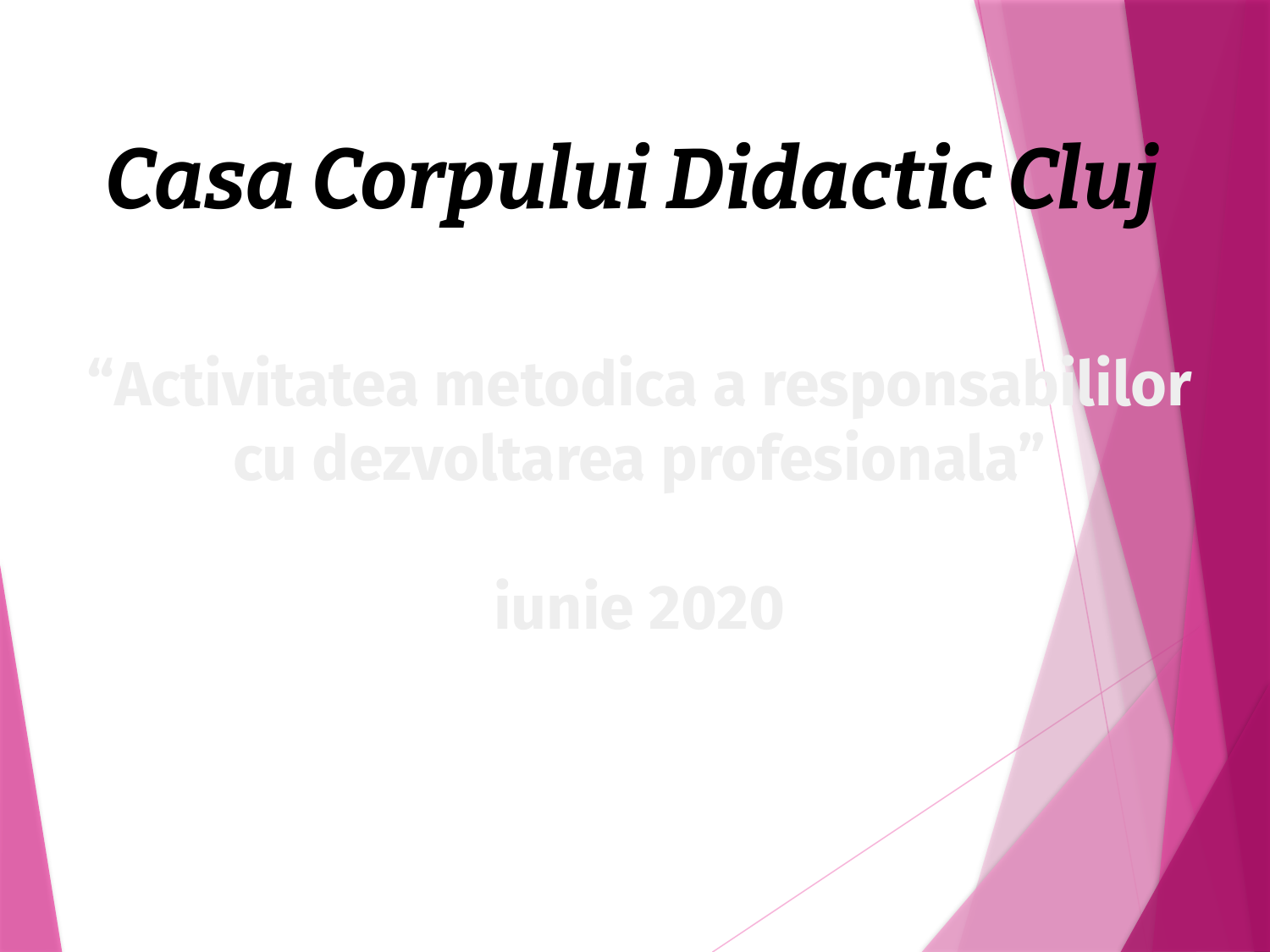

Casa Corpului Didactic Cluj
# “Activitatea metodica a responsabililor cu dezvoltarea profesionala” iunie 2020